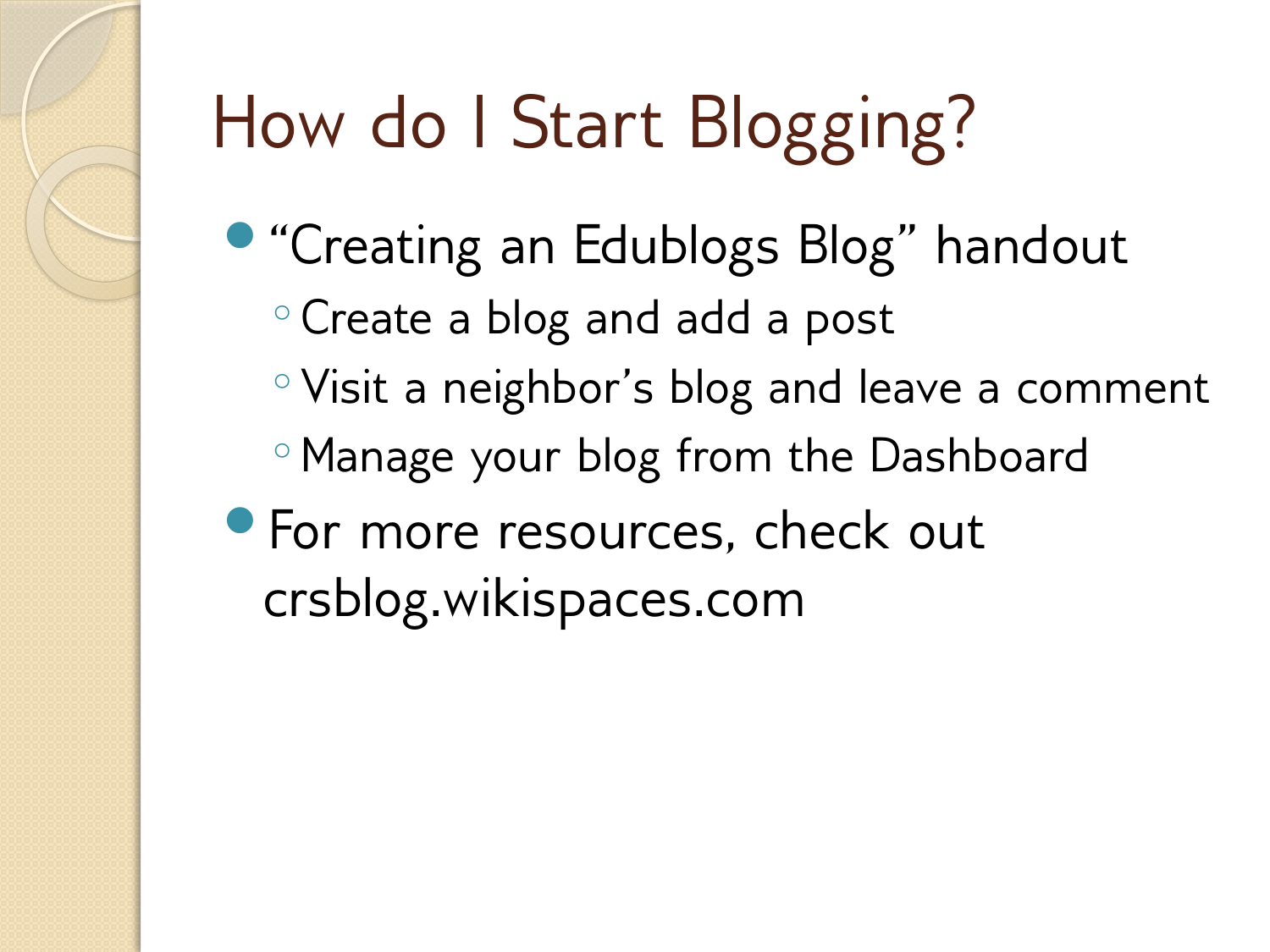

# How do I Start Blogging?
“Creating an Edublogs Blog” handout
Create a blog and add a post
Visit a neighbor’s blog and leave a comment
Manage your blog from the Dashboard
For more resources, check out crsblog.wikispaces.com